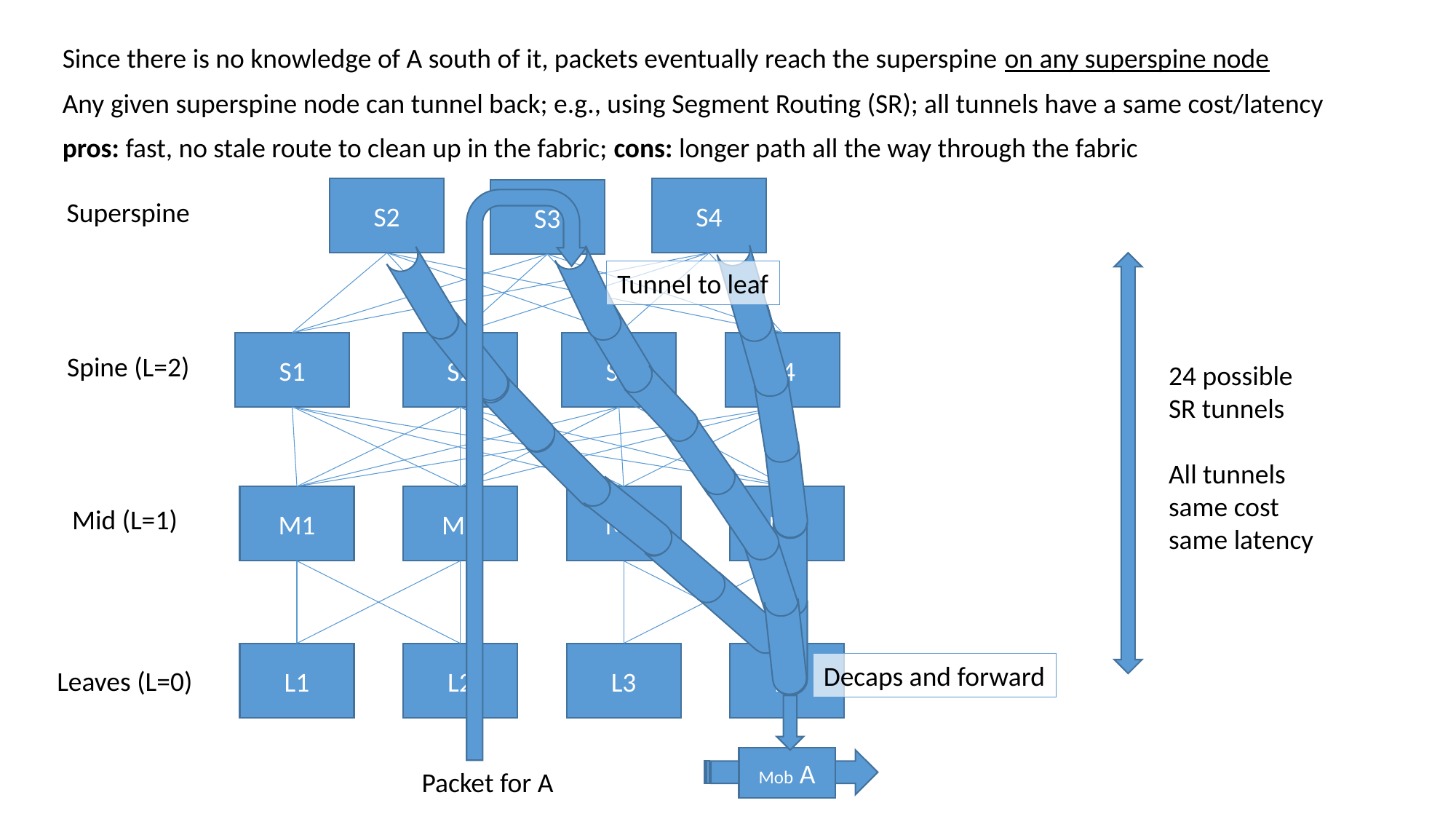

Since there is no knowledge of A south of it, packets eventually reach the superspine on any superspine node
Any given superspine node can tunnel back; e.g., using Segment Routing (SR); all tunnels have a same cost/latency
pros: fast, no stale route to clean up in the fabric; cons: longer path all the way through the fabric
S2
S4
S3
Superspine

Tunnel to leaf

S1
S2
S3
S4

Spine (L=2)
24 possible SR tunnels

All tunnels same cost same latency

M1
M2
M3
M4
Mid (L=1)

L1
L2
L3
L4
Decaps and forward
Leaves (L=0)

Mob A

Packet for A